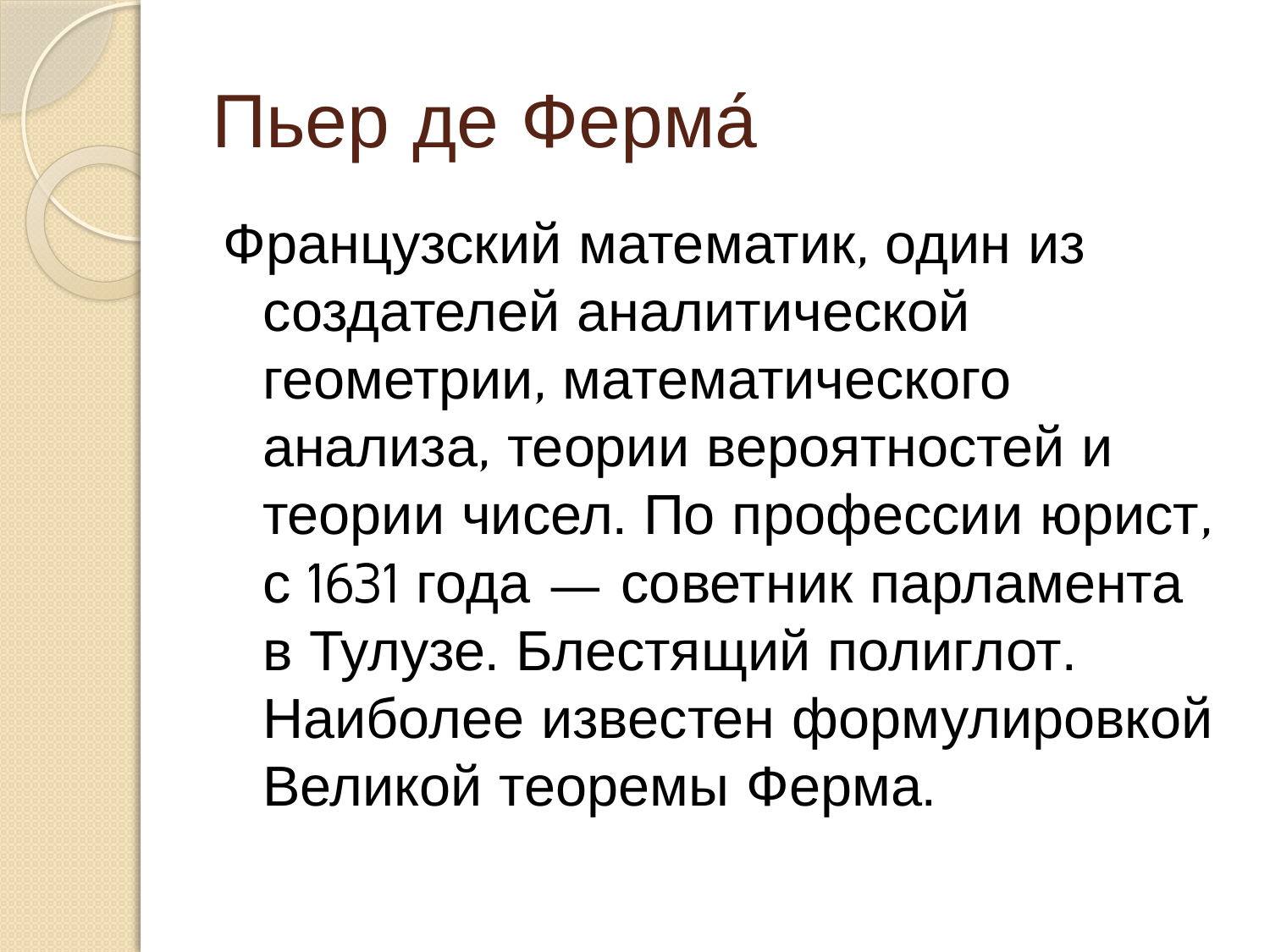

# Пьер де Ферма́
Французский математик, один из создателей аналитической геометрии, математического анализа, теории вероятностей и теории чисел. По профессии юрист, с 1631 года — советник парламента в Тулузе. Блестящий полиглот. Наиболее известен формулировкой Великой теоремы Ферма.